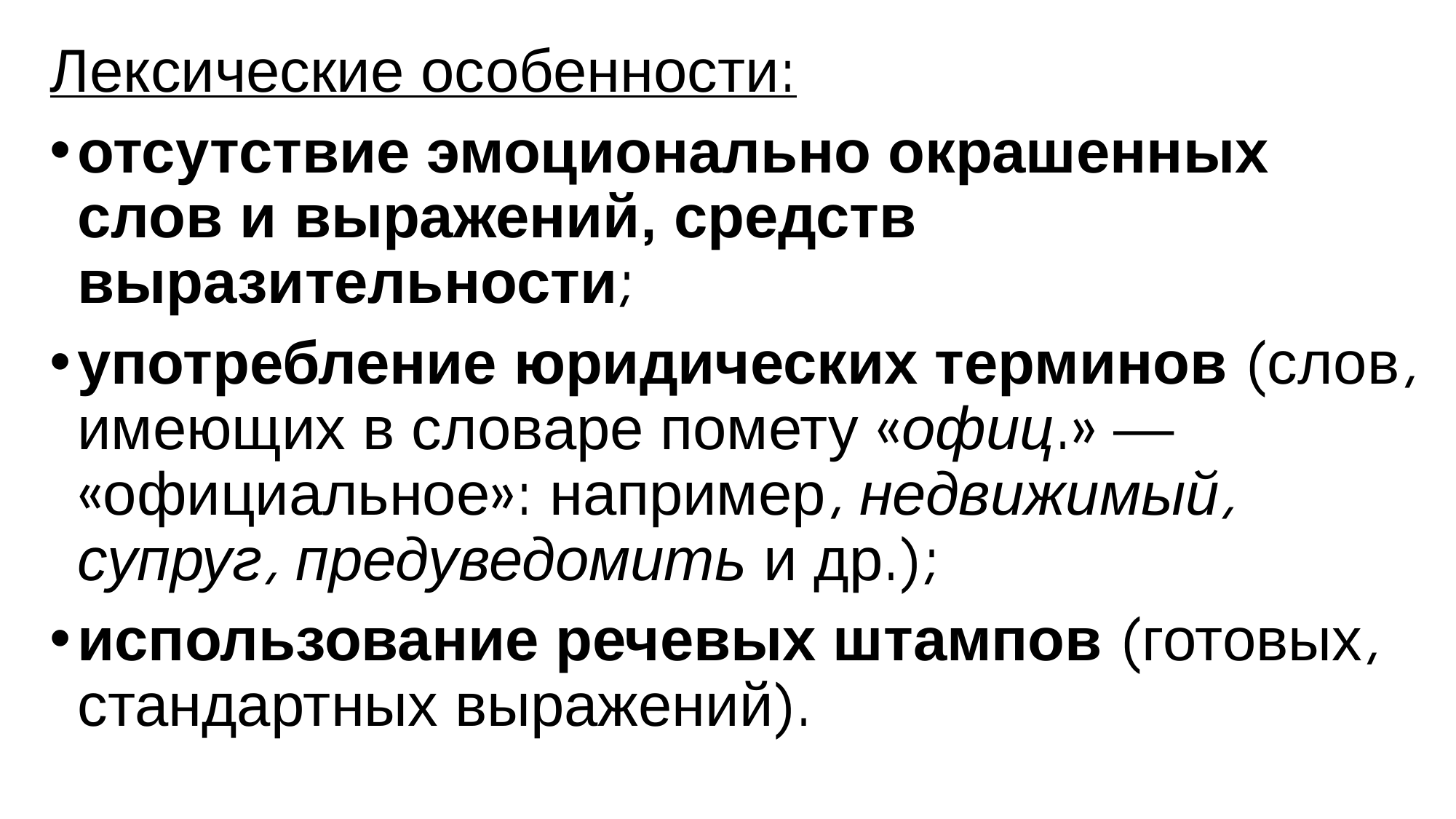

Лексические особенности:
отсутствие эмоционально окрашенных слов и выражений, средств выразительности;
употребление юридических терминов (слов, имеющих в словаре помету «офиц.» — «официальное»: например, недвижимый, супруг, предуведомить и др.);
использование речевых штампов (готовых, стандартных выражений).